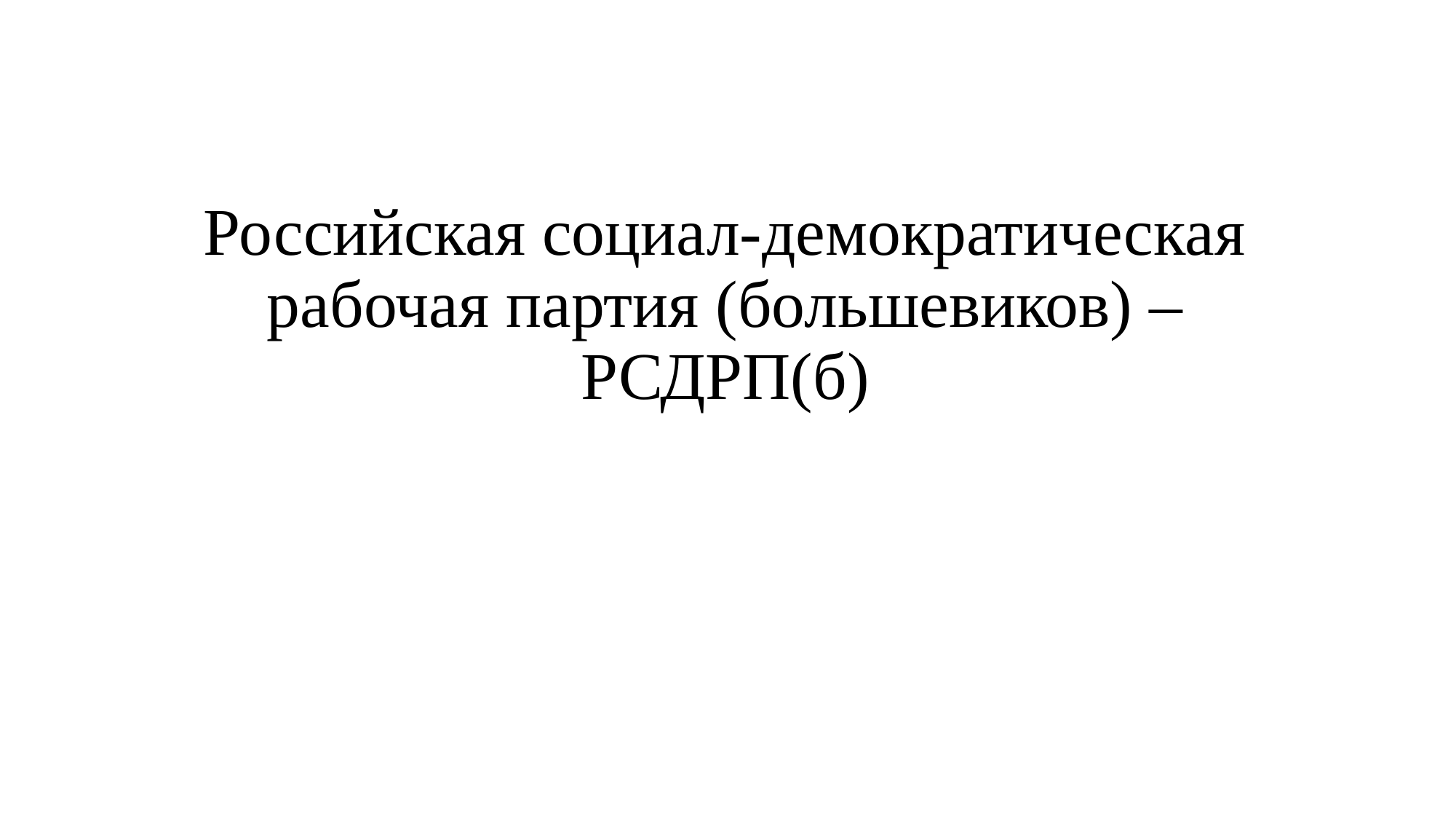

# Российская социал-демократическая рабочая партия (большевиков) – РСДРП(б)